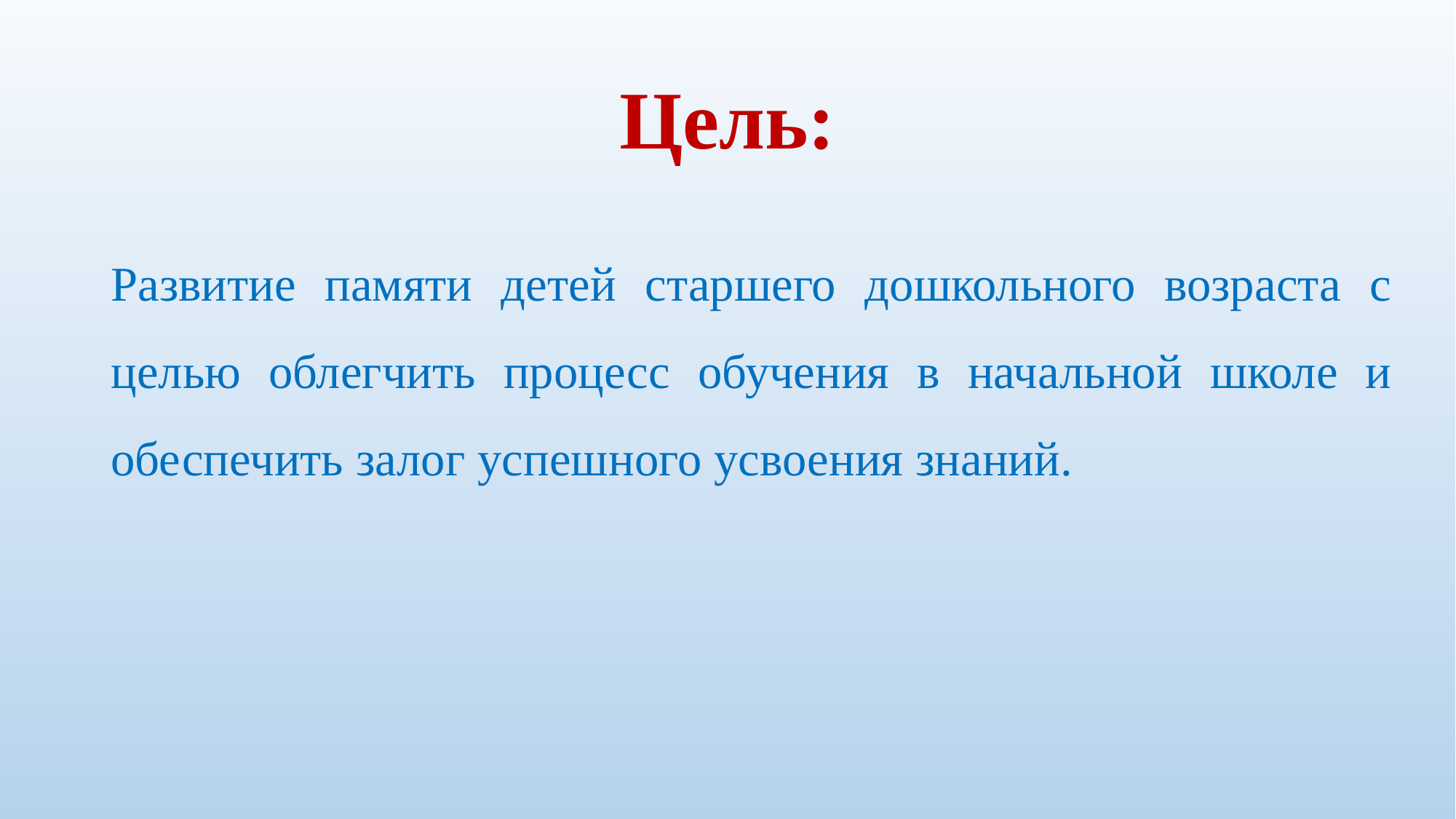

# Цель:
Развитие памяти детей старшего дошкольного возраста с целью облегчить процесс обучения в начальной школе и обеспечить залог успешного усвоения знаний.